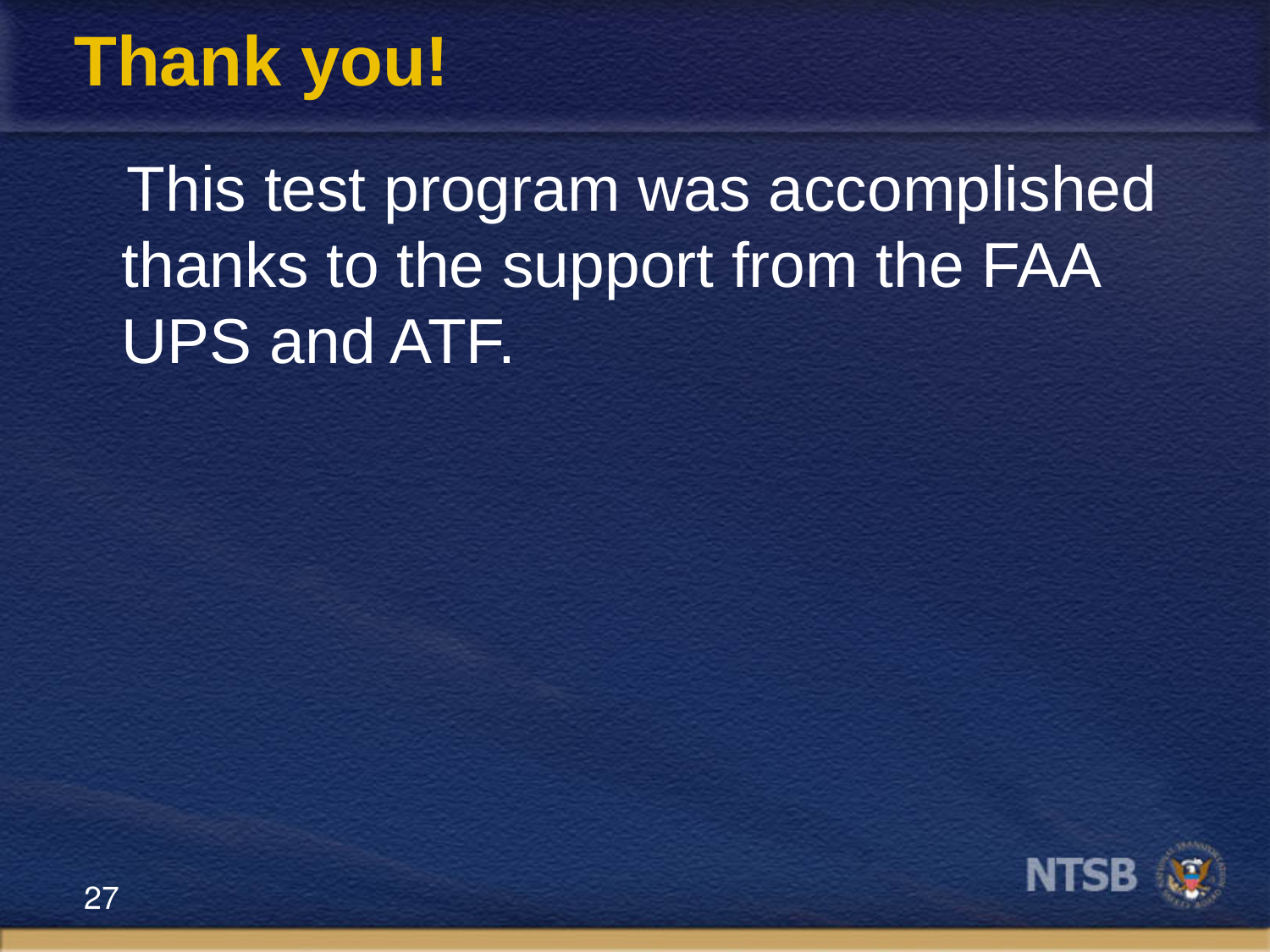

# Thank you!
   This test program was accomplished thanks to the support from the FAA  UPS and ATF.